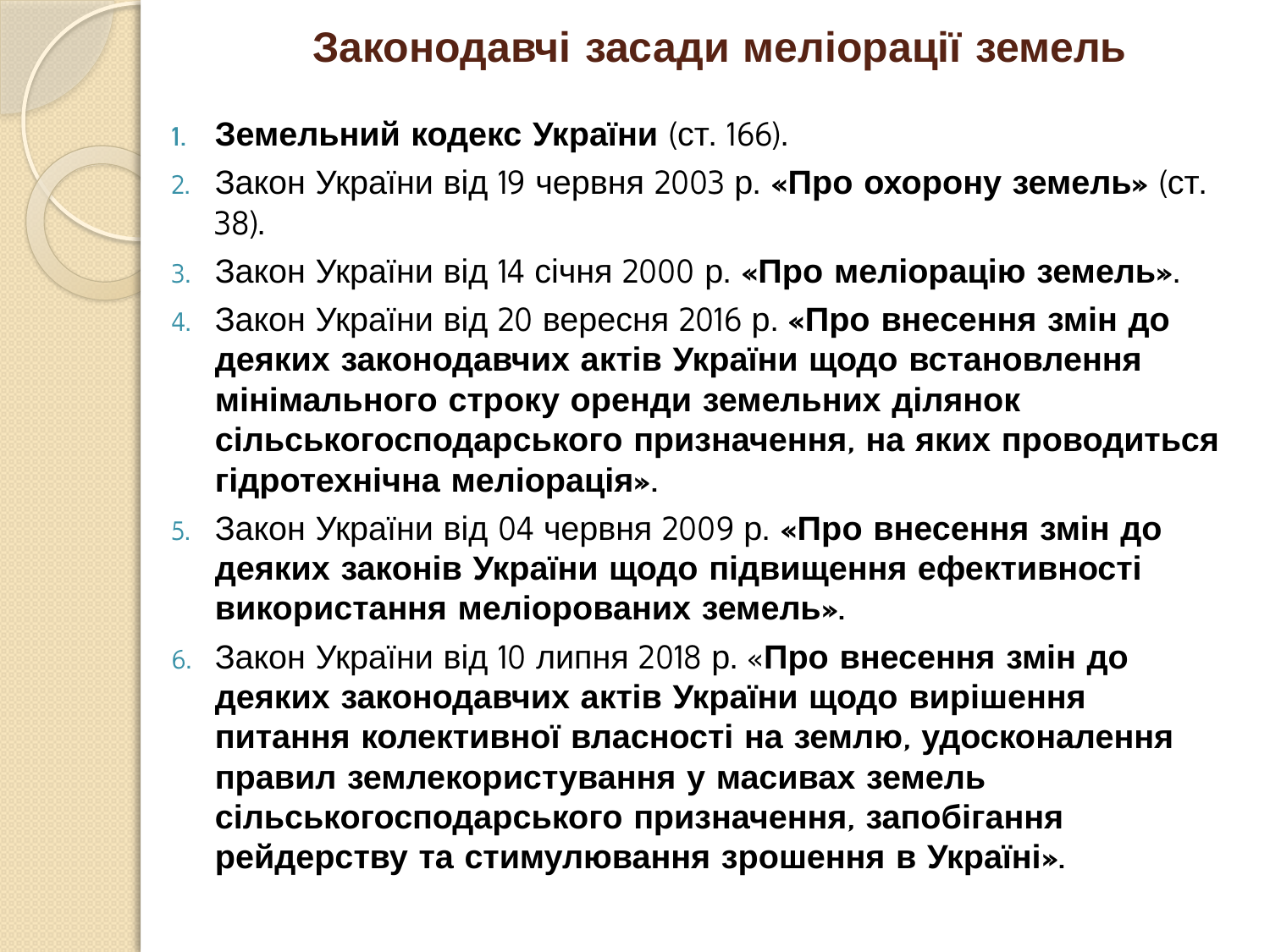

# Законодавчі засади меліорації земель
Земельний кодекс України (ст. 166).
Закон України від 19 червня 2003 р. «Про охорону земель» (ст.  38).
Закон України від 14 січня 2000 р. «Про меліорацію земель».
Закон України від 20 вересня 2016 р. «Про внесення змін до деяких законодавчих актів України щодо встановлення мінімального строку оренди земельних ділянок сільськогосподарського призначення, на яких проводиться гідротехнічна меліорація».
Закон України від 04 червня 2009 р. «Про внесення змін до деяких законів України щодо підвищення ефективності використання меліорованих земель».
Закон України від 10 липня 2018 р. «Про внесення змін до деяких законодавчих актів України щодо вирішення питання колективної власності на землю, удосконалення правил землекористування у масивах земель сільськогосподарського призначення, запобігання рейдерству та стимулювання зрошення в Україні».